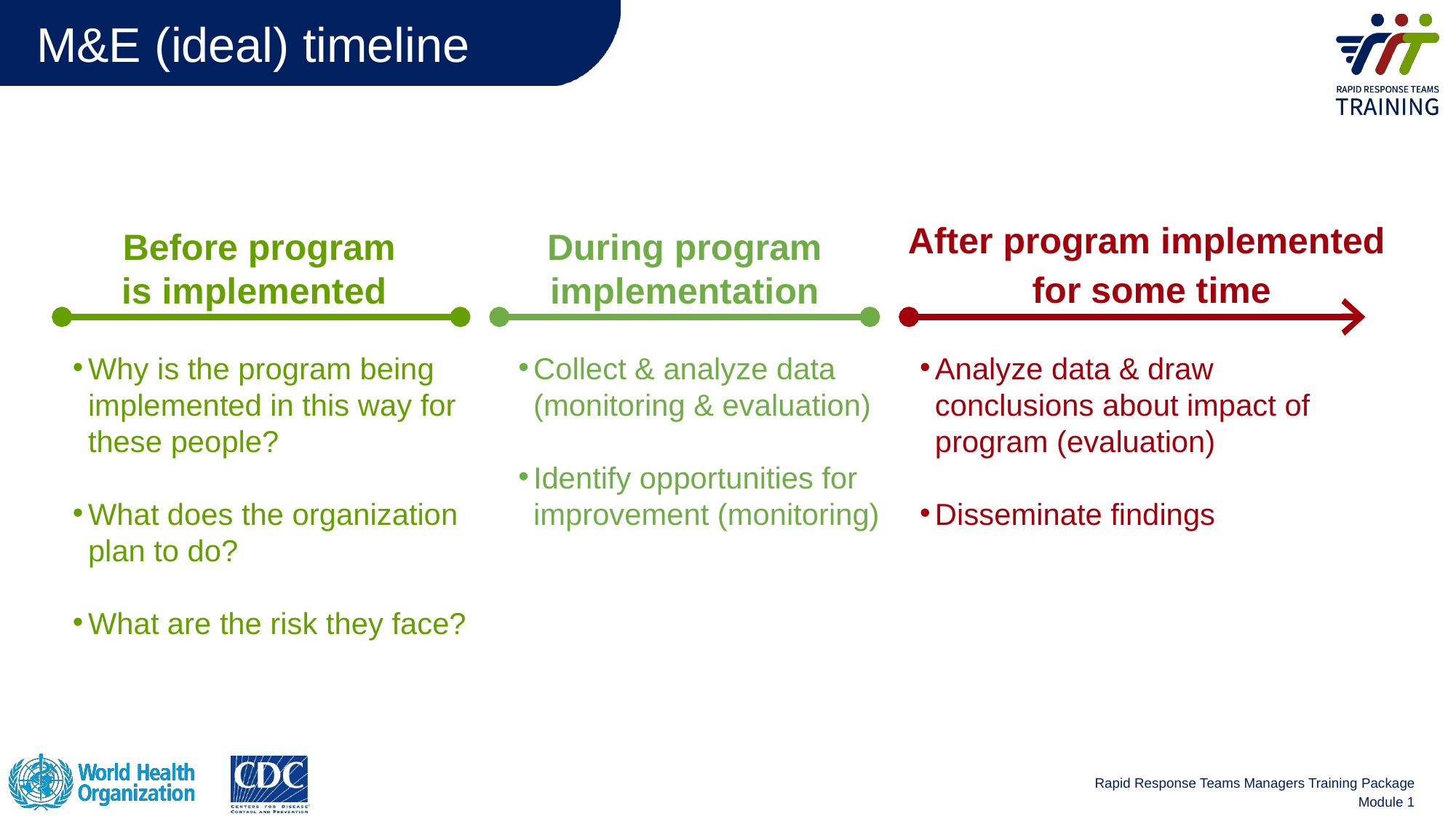

# M&E (ideal) timeline
After program implemented
for some time
Before program
is implemented
During program implementation
Why is the program being implemented in this way for these people?

What does the organization plan to do?

What are the risk they face?

Collect & analyze data (monitoring & evaluation)

Identify opportunities for improvement (monitoring)

Analyze data & draw conclusions about impact of program (evaluation)

Disseminate findings